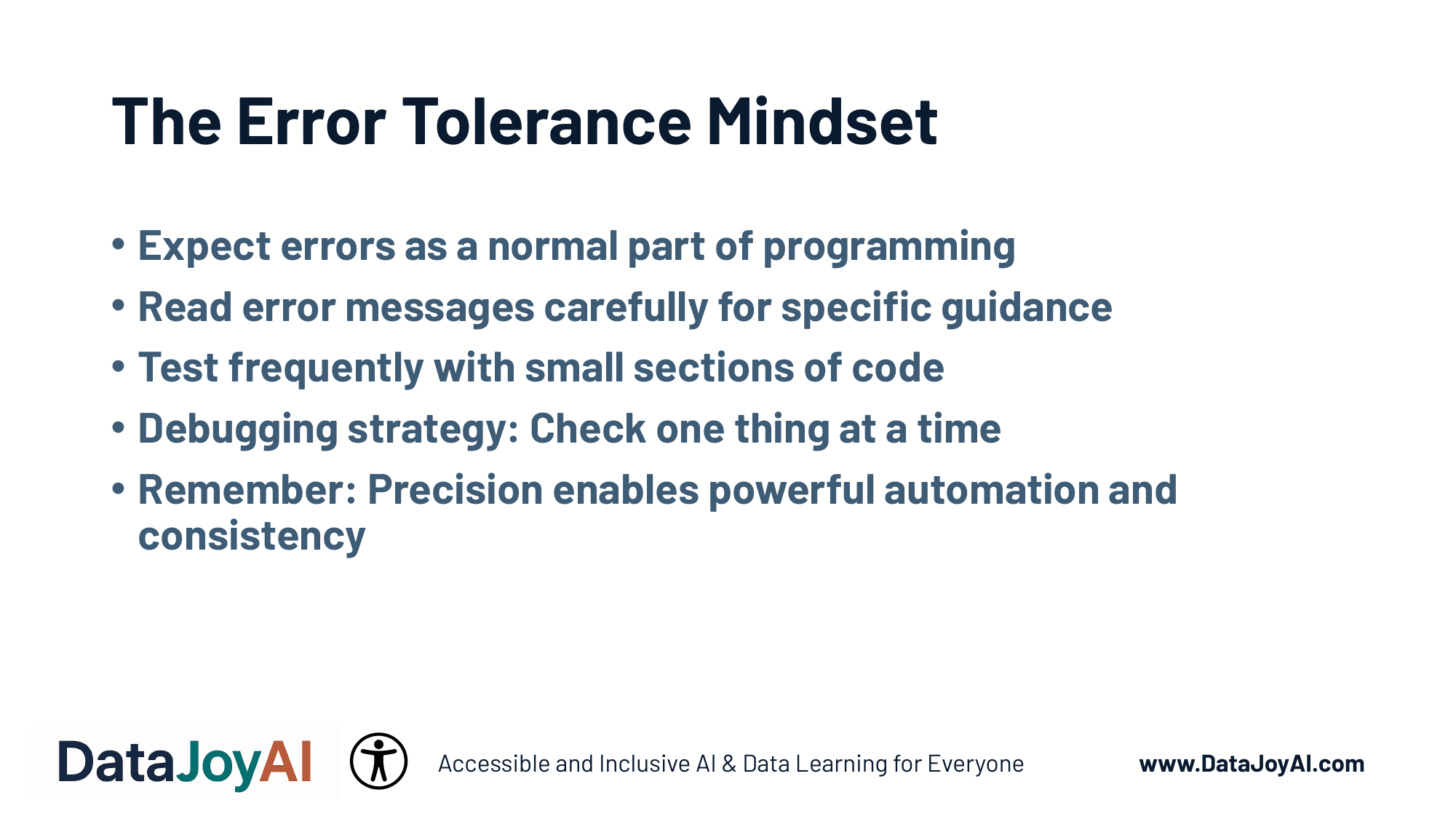

# The Error Tolerance Mindset
Expect errors as a normal part of programming
Read error messages carefully for specific guidance
Test frequently with small sections of code
Debugging strategy: Check one thing at a time
Remember: Precision enables powerful automation and consistency